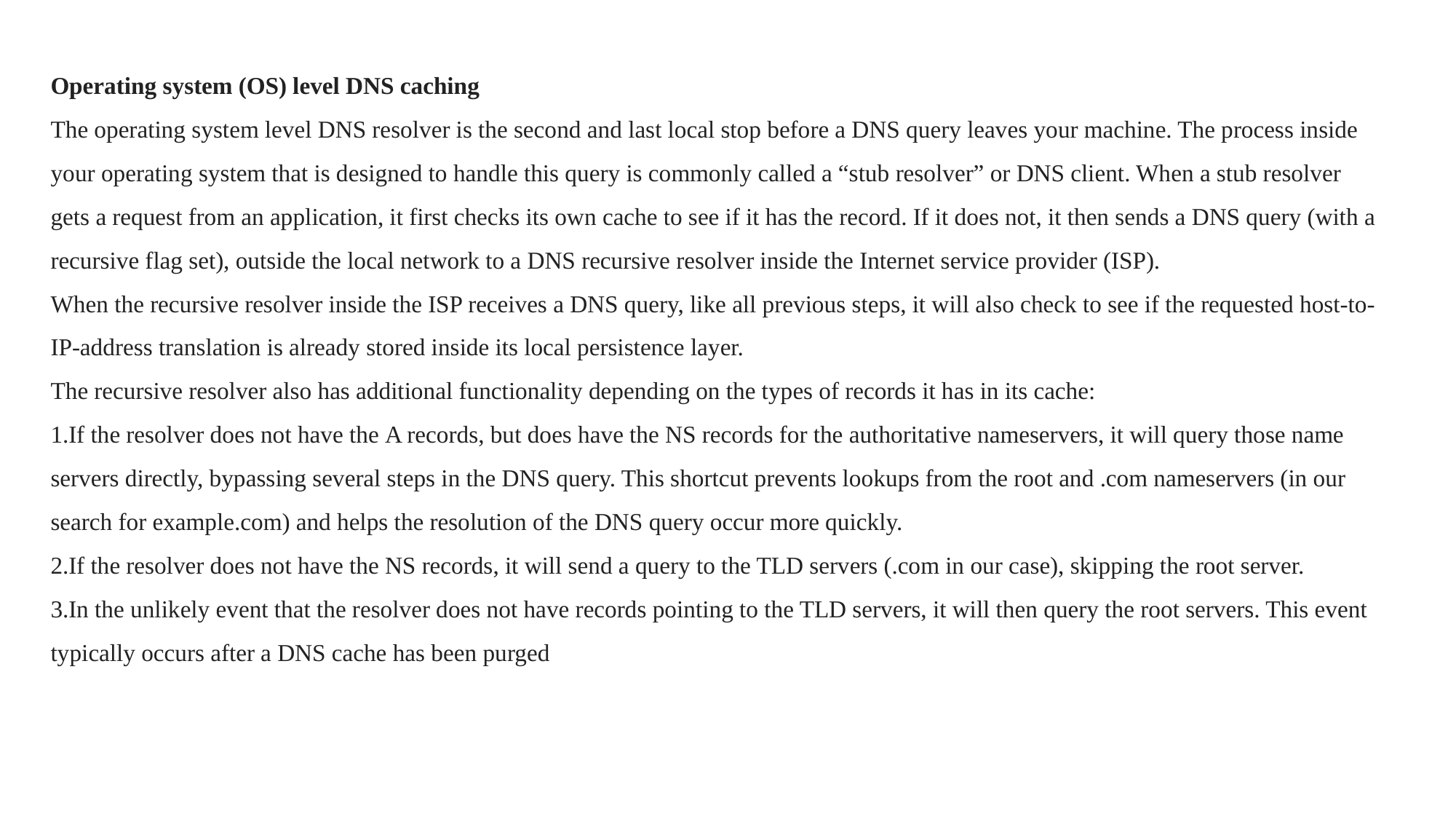

Operating system (OS) level DNS caching
The operating system level DNS resolver is the second and last local stop before a DNS query leaves your machine. The process inside your operating system that is designed to handle this query is commonly called a “stub resolver” or DNS client. When a stub resolver gets a request from an application, it first checks its own cache to see if it has the record. If it does not, it then sends a DNS query (with a recursive flag set), outside the local network to a DNS recursive resolver inside the Internet service provider (ISP).
When the recursive resolver inside the ISP receives a DNS query, like all previous steps, it will also check to see if the requested host-to-IP-address translation is already stored inside its local persistence layer.
The recursive resolver also has additional functionality depending on the types of records it has in its cache:
If the resolver does not have the A records, but does have the NS records for the authoritative nameservers, it will query those name servers directly, bypassing several steps in the DNS query. This shortcut prevents lookups from the root and .com nameservers (in our search for example.com) and helps the resolution of the DNS query occur more quickly.
If the resolver does not have the NS records, it will send a query to the TLD servers (.com in our case), skipping the root server.
In the unlikely event that the resolver does not have records pointing to the TLD servers, it will then query the root servers. This event typically occurs after a DNS cache has been purged